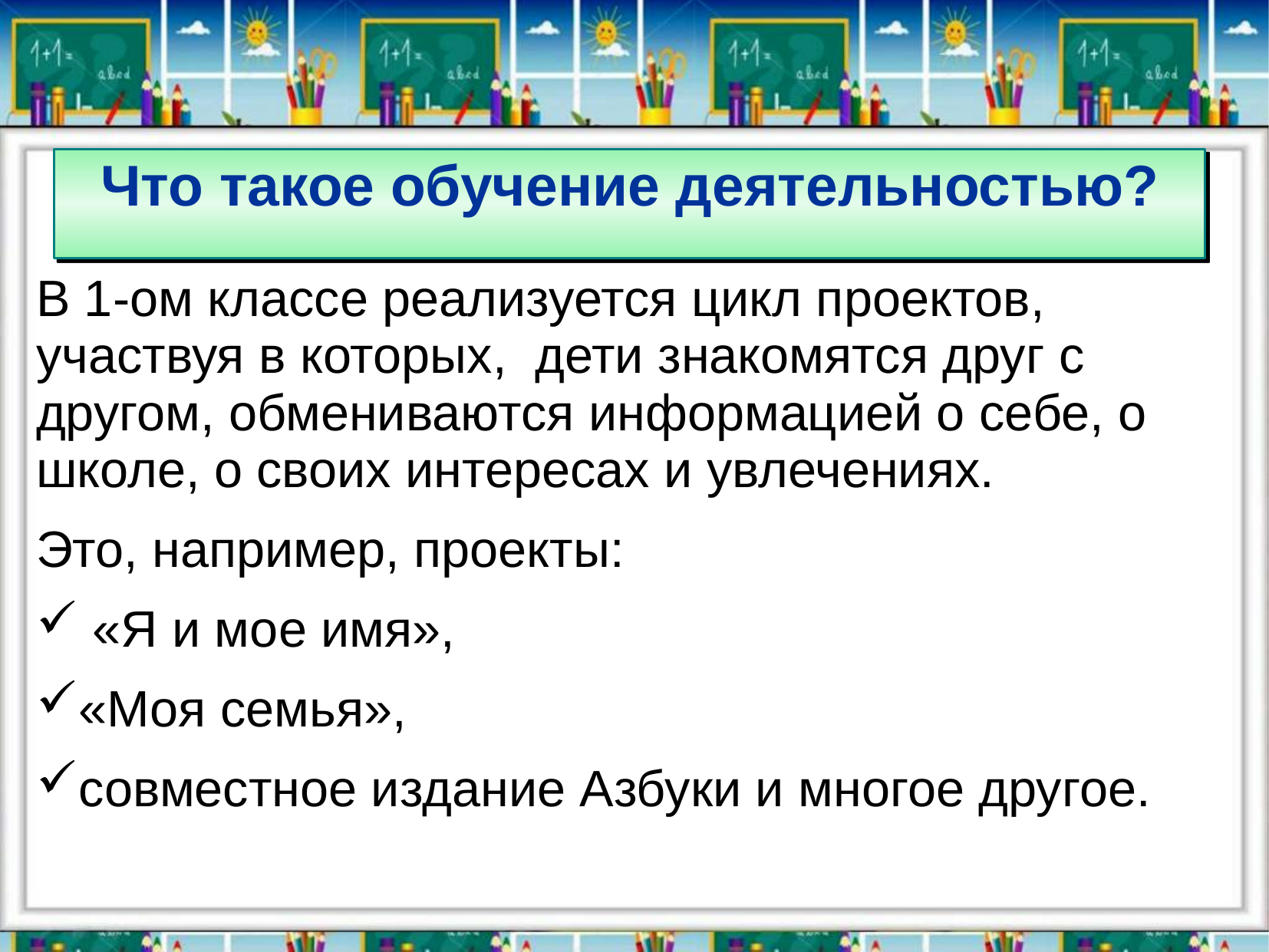

Что такое обучение деятельностью?
#
В 1-ом классе реализуется цикл проектов, участвуя в которых,  дети знакомятся друг с другом, обмениваются информацией о себе, о школе, о своих интересах и увлечениях.
Это, например, проекты:
 «Я и мое имя»,
«Моя семья»,
совместное издание Азбуки и многое другое.